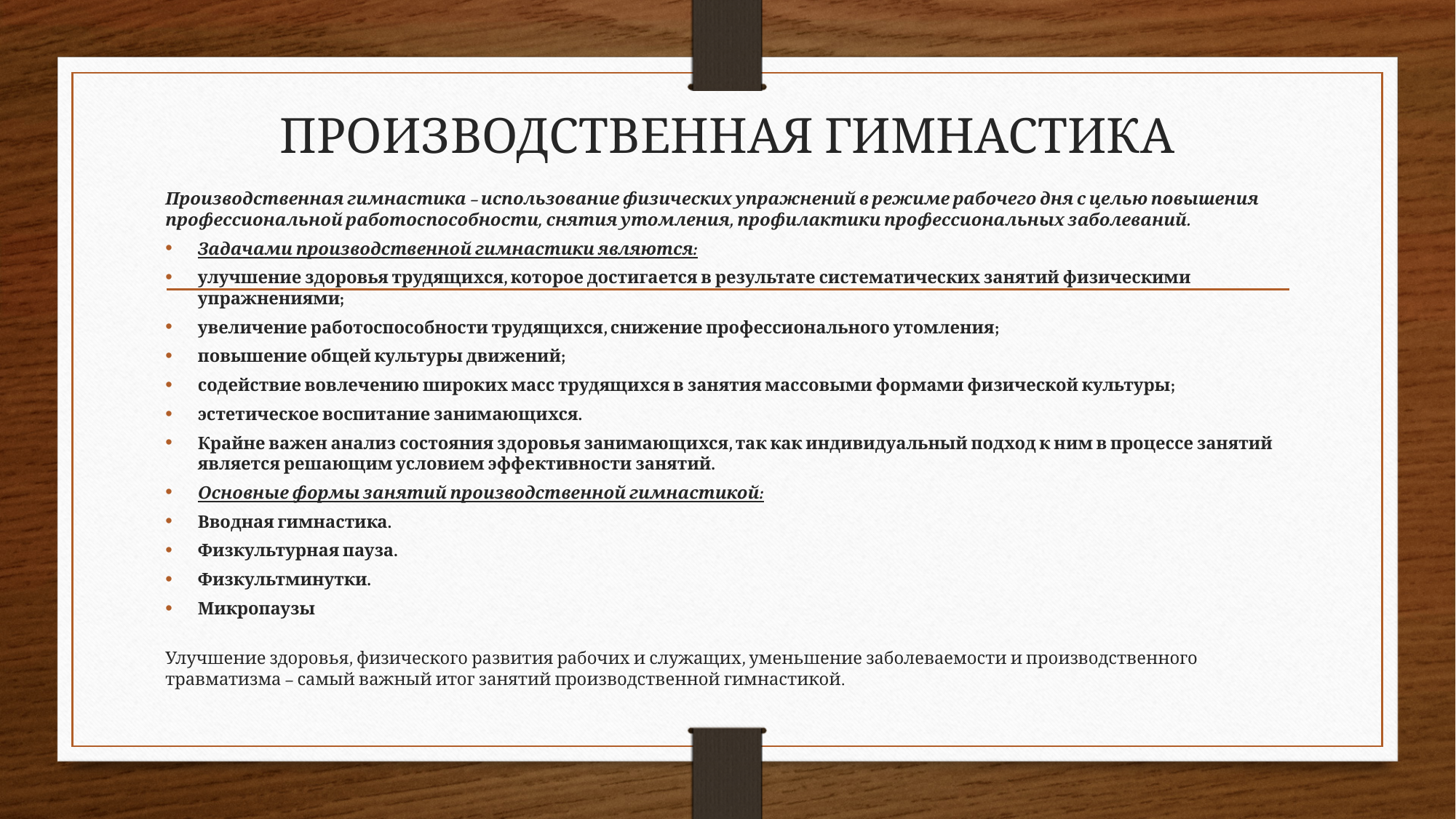

# ПРОИЗВОДСТВЕННАЯ ГИМНАСТИКА
Производственная гимнастика – использование физических упражнений в режиме рабочего дня с целью повышения профессиональной работоспособности, снятия утомления, профилактики профессиональных заболеваний.
Задачами производственной гимнастики являются:
улучшение здоровья трудящихся, которое достигается в результате систематических занятий физическими упражнениями;
увеличение работоспособности трудящихся, снижение профессионального утомления;
повышение общей культуры движений;
содействие вовлечению широких масс трудящихся в занятия массовыми формами физической культуры;
эстетическое воспитание занимающихся.
Крайне важен анализ состояния здоровья занимающихся, так как индивидуальный подход к ним в процессе занятий является решающим условием эффективности занятий.
Основные формы занятий производственной гимнастикой:
Вводная гимнастика.
Физкультурная пауза.
Физкультминутки.
Микропаузы
Улучшение здоровья, физического развития рабочих и служащих, уменьшение заболеваемости и производственного травматизма – самый важный итог занятий производственной гимнастикой.